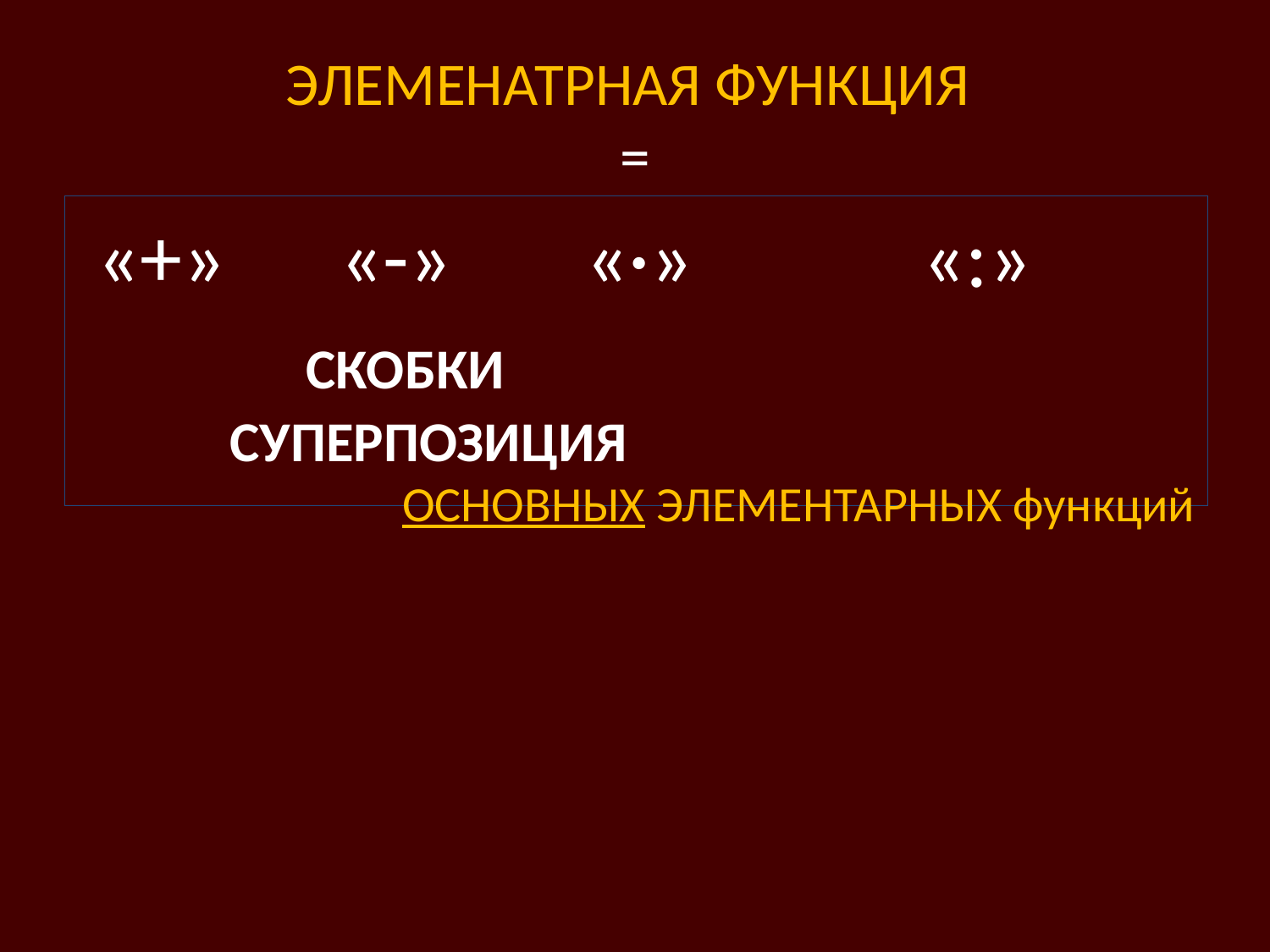

# ЭЛЕМЕНАТРНАЯ ФУНКЦИЯ =
 «+»      «-»       «·»            «:»
            СКОБКИ
            СУПЕРПОЗИЦИЯ
ОСНОВНЫХ ЭЛЕМЕНТАРНЫХ функций